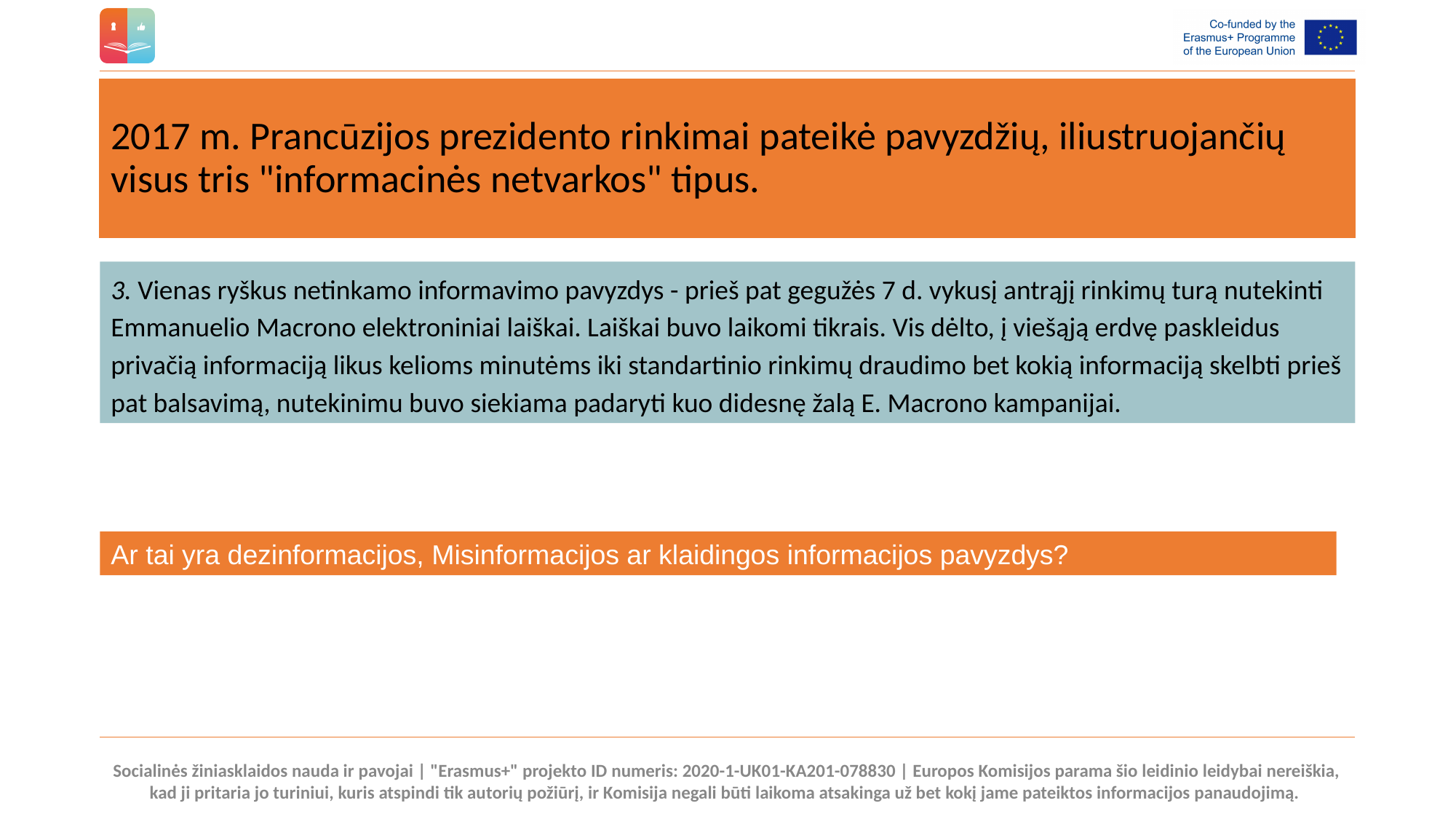

# 2017 m. Prancūzijos prezidento rinkimai pateikė pavyzdžių, iliustruojančių visus tris "informacinės netvarkos" tipus.
3. Vienas ryškus netinkamo informavimo pavyzdys - prieš pat gegužės 7 d. vykusį antrąjį rinkimų turą nutekinti Emmanuelio Macrono elektroniniai laiškai. Laiškai buvo laikomi tikrais. Vis dėlto, į viešąją erdvę paskleidus privačią informaciją likus kelioms minutėms iki standartinio rinkimų draudimo bet kokią informaciją skelbti prieš pat balsavimą, nutekinimu buvo siekiama padaryti kuo didesnę žalą E. Macrono kampanijai.
Ar tai yra dezinformacijos, Misinformacijos ar klaidingos informacijos pavyzdys?
Socialinės žiniasklaidos nauda ir pavojai | "Erasmus+" projekto ID numeris: 2020-1-UK01-KA201-078830 | Europos Komisijos parama šio leidinio leidybai nereiškia, kad ji pritaria jo turiniui, kuris atspindi tik autorių požiūrį, ir Komisija negali būti laikoma atsakinga už bet kokį jame pateiktos informacijos panaudojimą.